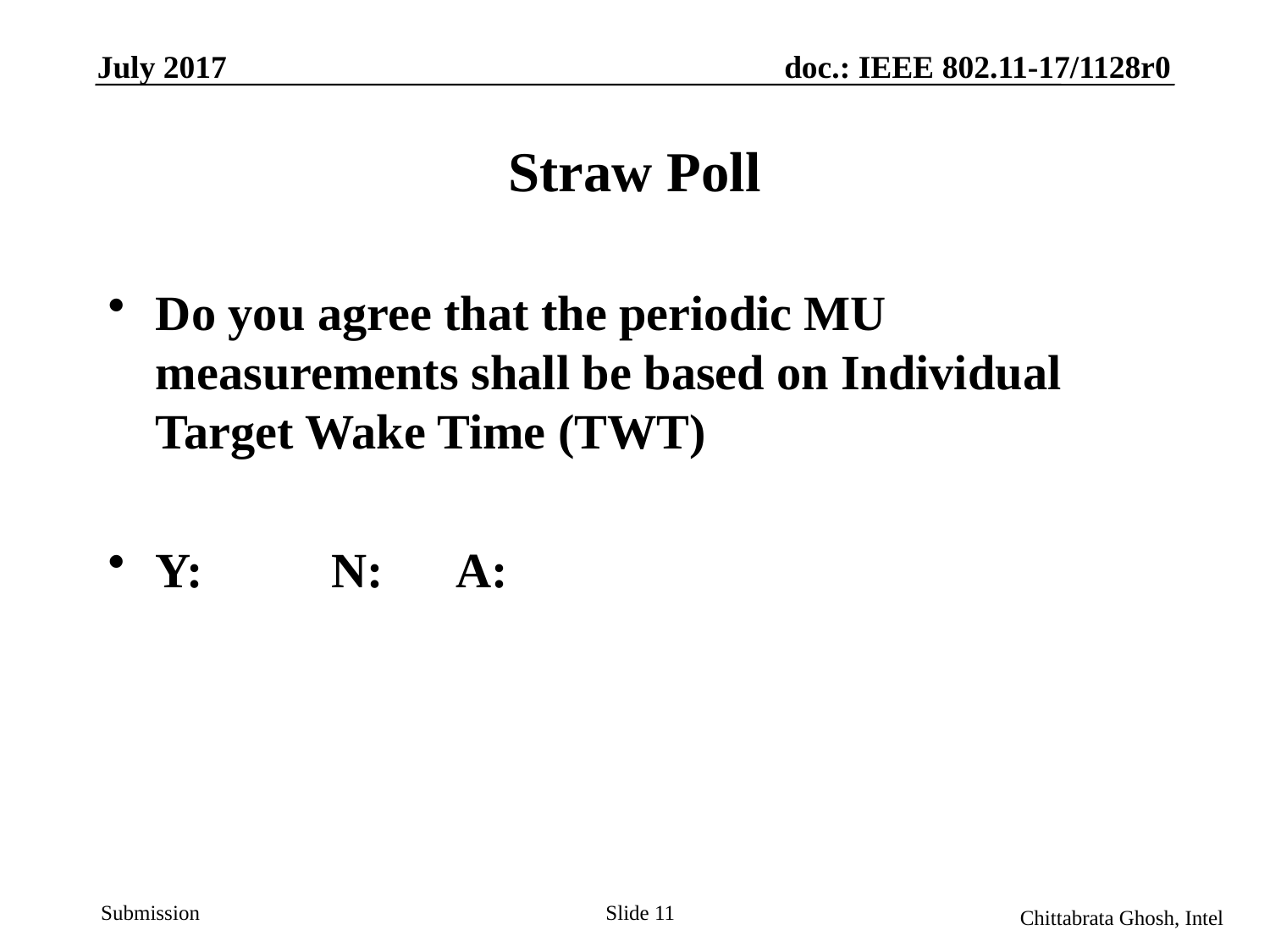

July 2017
doc.: IEEE 802.11-17/1128r0
# Straw Poll
Do you agree that the periodic MU measurements shall be based on Individual Target Wake Time (TWT)

Y:	    N:	    A:

Slide 11
Chittabrata Ghosh, Intel